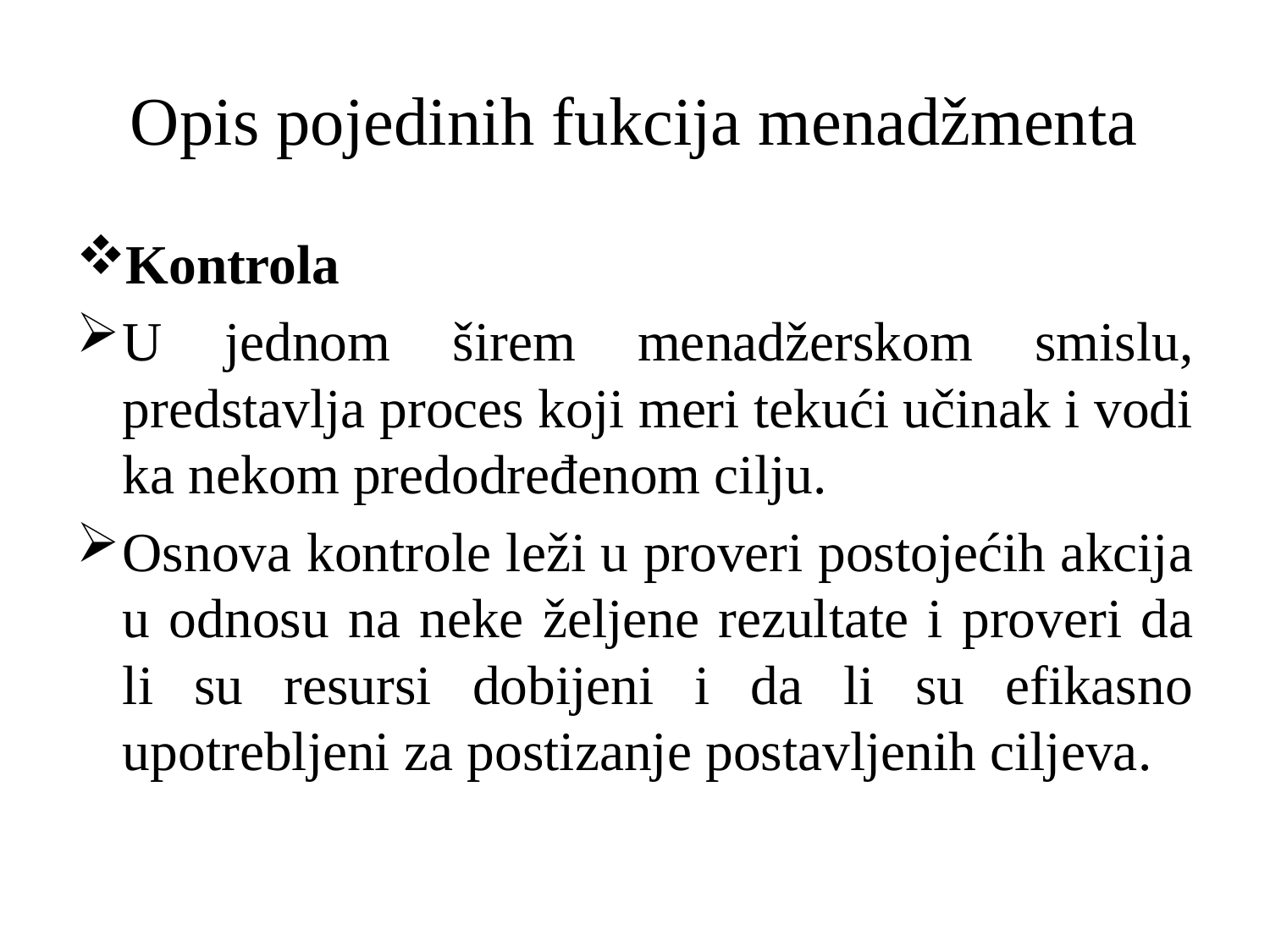

# Opis pojedinih fukcija menadžmenta
Kontrola
U jednom širem menadžerskom smislu, predstavlja proces koji meri tekući učinak i vodi ka nekom predodređenom cilju.
Osnova kontrole leži u proveri postojećih akcija u odnosu na neke željene rezultate i proveri da li su resursi dobijeni i da li su efikasno upotrebljeni za postizanje postavljenih ciljeva.